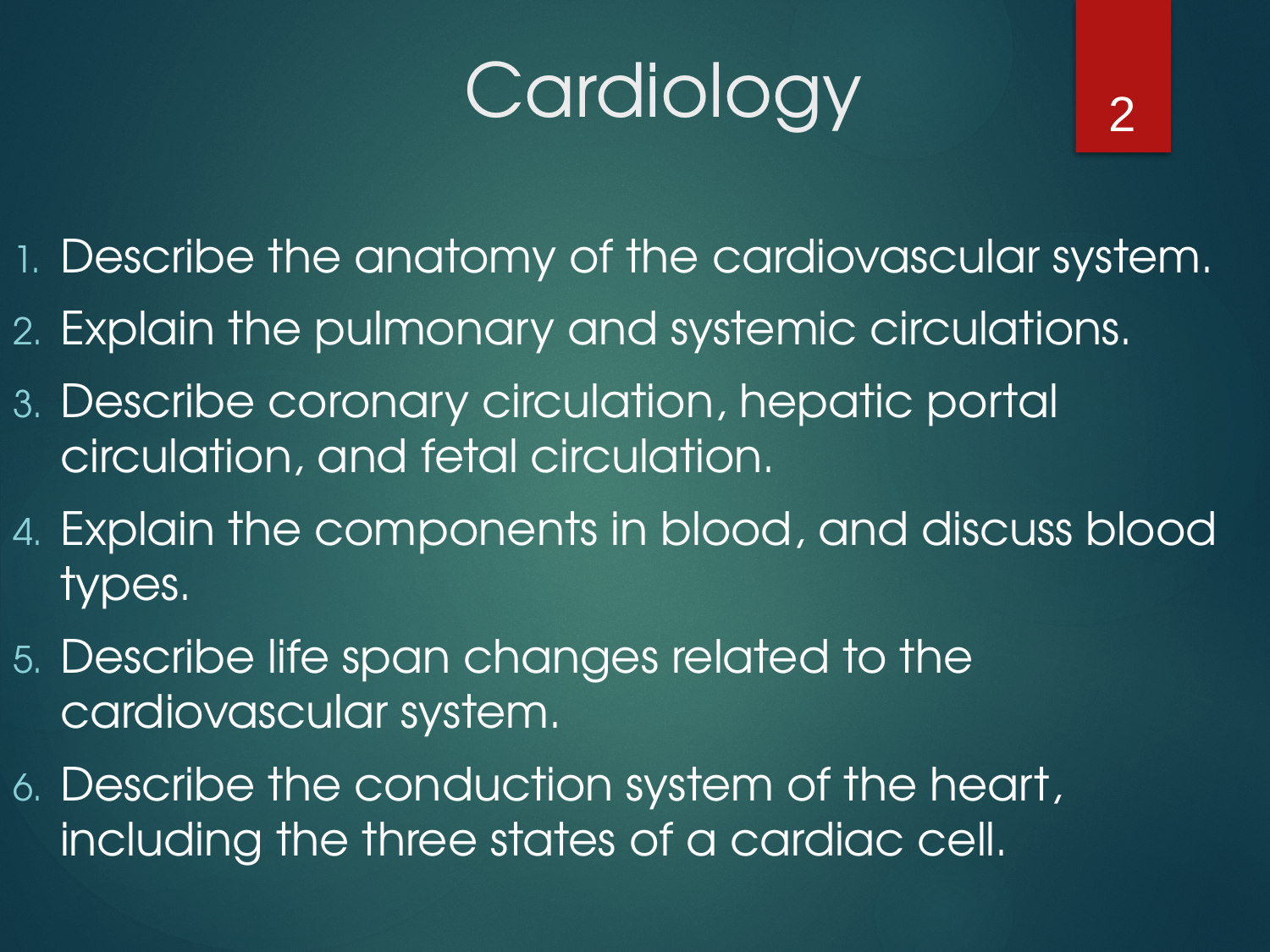

Cardiology
2
Describe the anatomy of the cardiovascular system.
Explain the pulmonary and systemic circulations.
Describe coronary circulation, hepatic portal circulation, and fetal circulation.
Explain the components in blood, and discuss blood types.
Describe life span changes related to the cardiovascular system.
Describe the conduction system of the heart, including the three states of a cardiac cell.